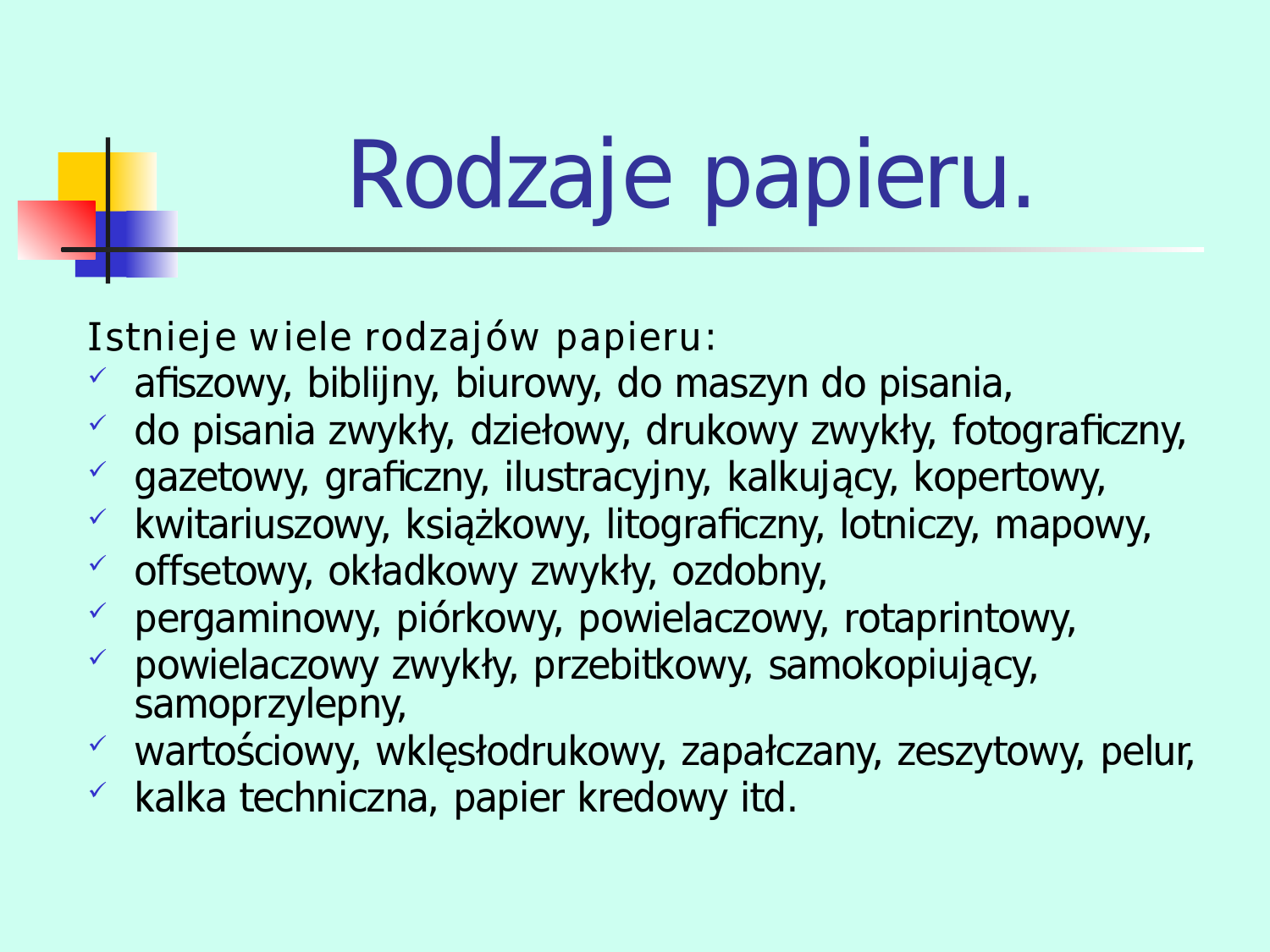

# Rodzaje papieru.
Istnieje wiele rodzajów papieru:
afiszowy, biblijny, biurowy, do maszyn do pisania,
do pisania zwykły, dziełowy, drukowy zwykły, fotograficzny,
gazetowy, graficzny, ilustracyjny, kalkujący, kopertowy,
kwitariuszowy, książkowy, litograficzny, lotniczy, mapowy,
offsetowy, okładkowy zwykły, ozdobny,
pergaminowy, piórkowy, powielaczowy, rotaprintowy,
powielaczowy zwykły, przebitkowy, samokopiujący, samoprzylepny,
wartościowy, wklęsłodrukowy, zapałczany, zeszytowy, pelur,
kalka techniczna, papier kredowy itd.